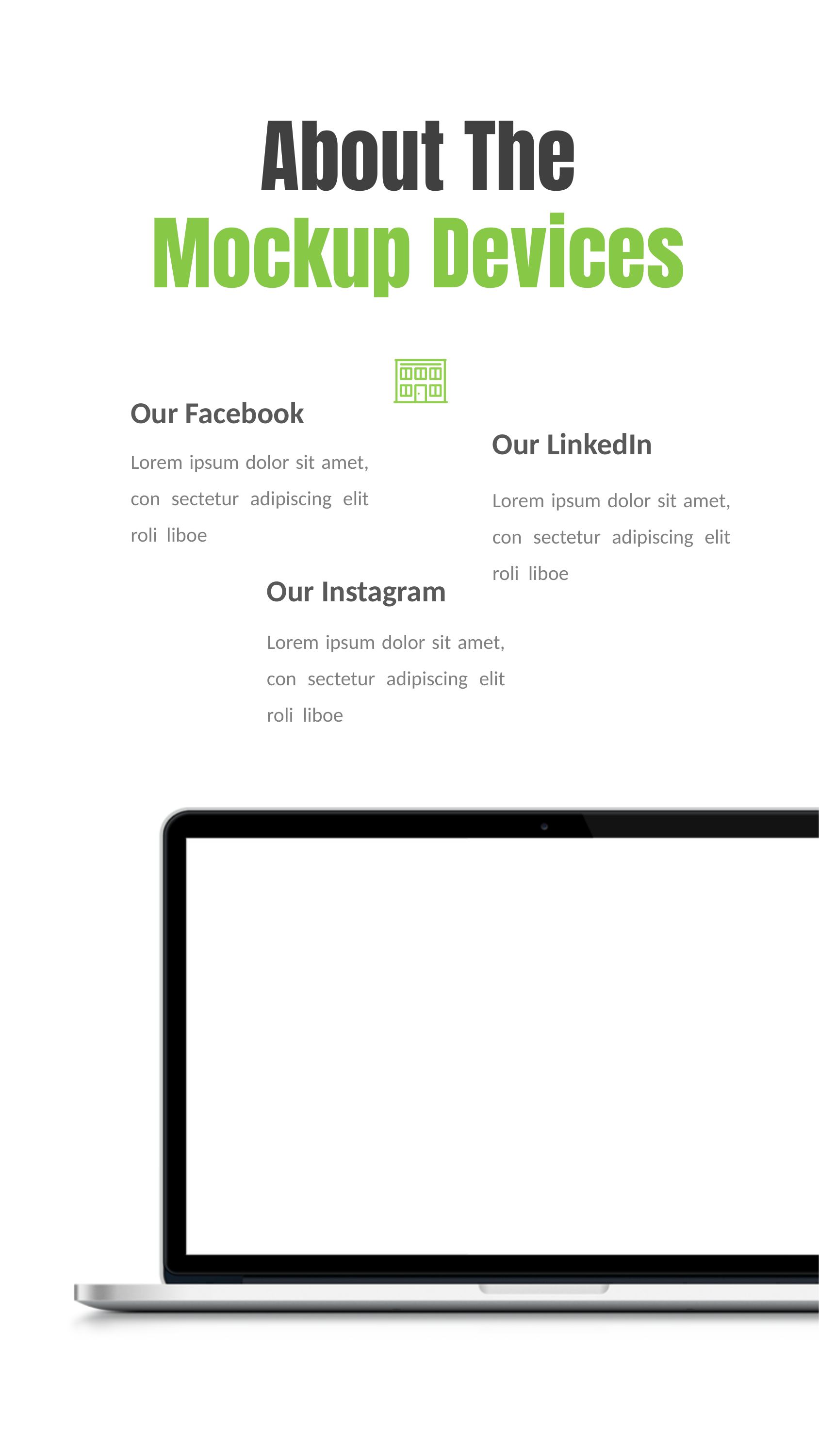

About The Mockup Devices

Our Facebook
Our LinkedIn
Lorem ipsum dolor sit amet, con sectetur adipiscing elit roli  liboe
Lorem ipsum dolor sit amet, con sectetur adipiscing elit roli  liboe
Our Instagram
Lorem ipsum dolor sit amet, con sectetur adipiscing elit roli  liboe